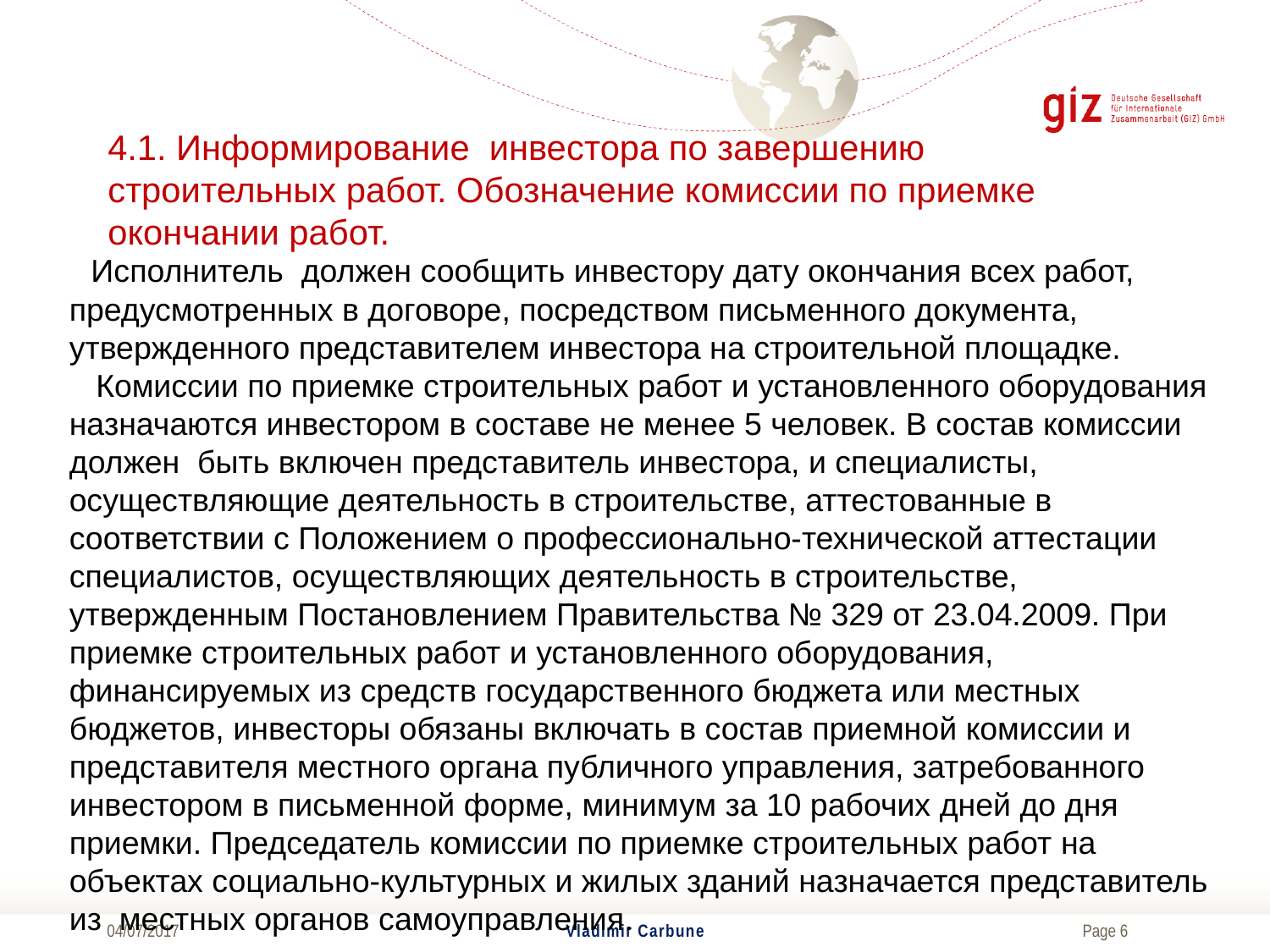

# 4.1. Информирование  инвестора по завершению строительных работ. Обозначение комиссии по приемке  окончании работ.
  Исполнитель  должен сообщить инвестору дату окончания всех работ, предусмотренных в договоре, посредством письменного документа, утвержденного представителем инвестора на строительной площадке.
   Комиссии по приемке строительных работ и установленного оборудования назначаются инвестором в составе не менее 5 человек. В состав комиссии должен  быть включен представитель инвестора, и специалисты, осуществляющие деятельность в строительстве, аттестованные в соответствии с Положением о профессионально-технической аттестации специалистов, осуществляющих деятельность в строительстве, утвержденным Постановлением Правительства № 329 от 23.04.2009. При приемке строительных работ и установленного оборудования, финансируемых из средств государственного бюджета или местных бюджетов, инвесторы обязаны включать в состав приемной комиссии и представителя местного органа публичного управления, затребованного инвестором в письменной форме, минимум за 10 рабочих дней до дня приемки. Председатель комиссии по приемке строительных работ на объектах социально-культурных и жилых зданий назначается представитель из  местных органов самоуправления.

04/07/2017
Vladimir Carbune